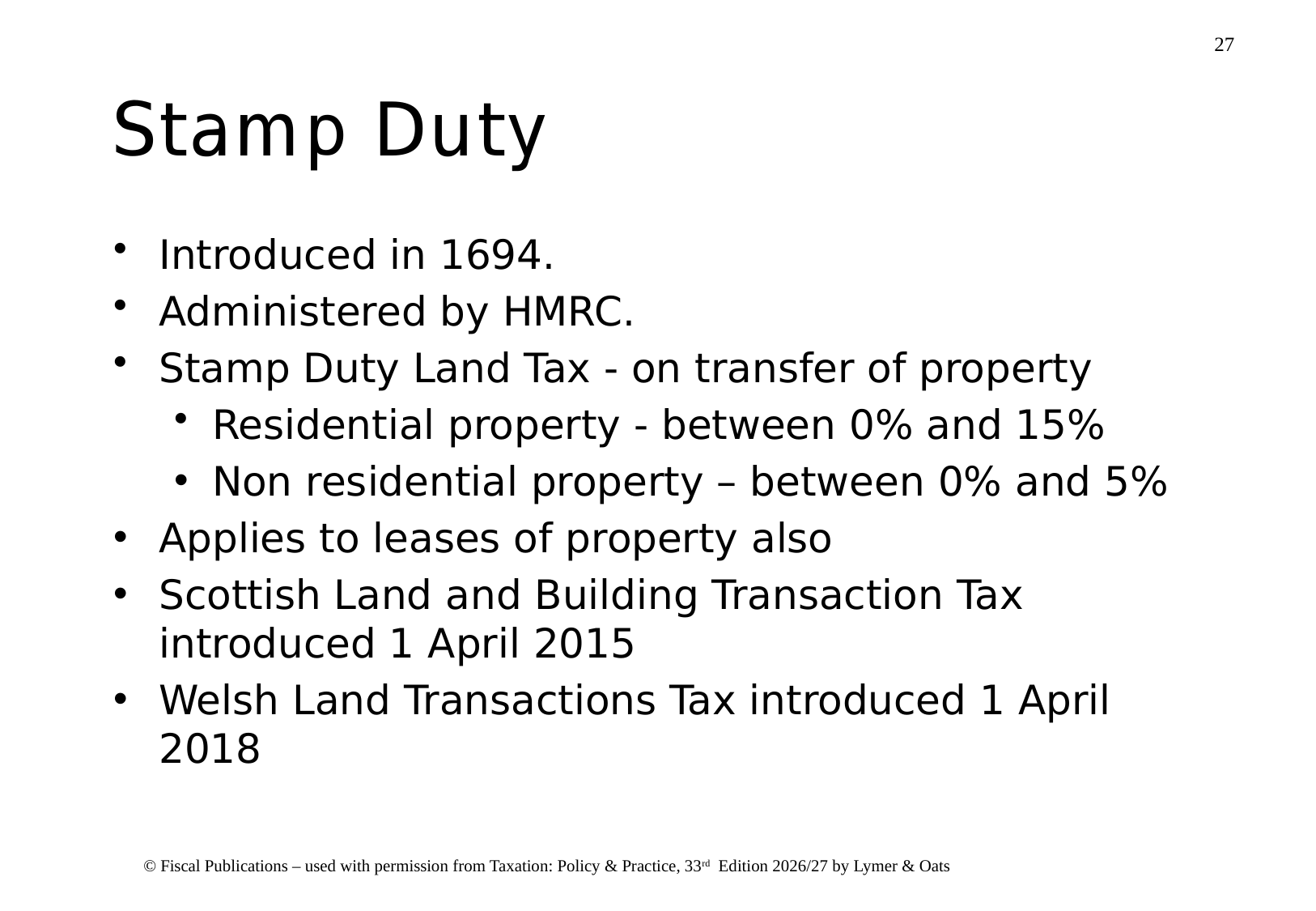

# Stamp Duty
Introduced in 1694.
Administered by HMRC.
Stamp Duty Land Tax - on transfer of property
Residential property - between 0% and 15%
Non residential property – between 0% and 5%
Applies to leases of property also
Scottish Land and Building Transaction Tax introduced 1 April 2015
Welsh Land Transactions Tax introduced 1 April 2018